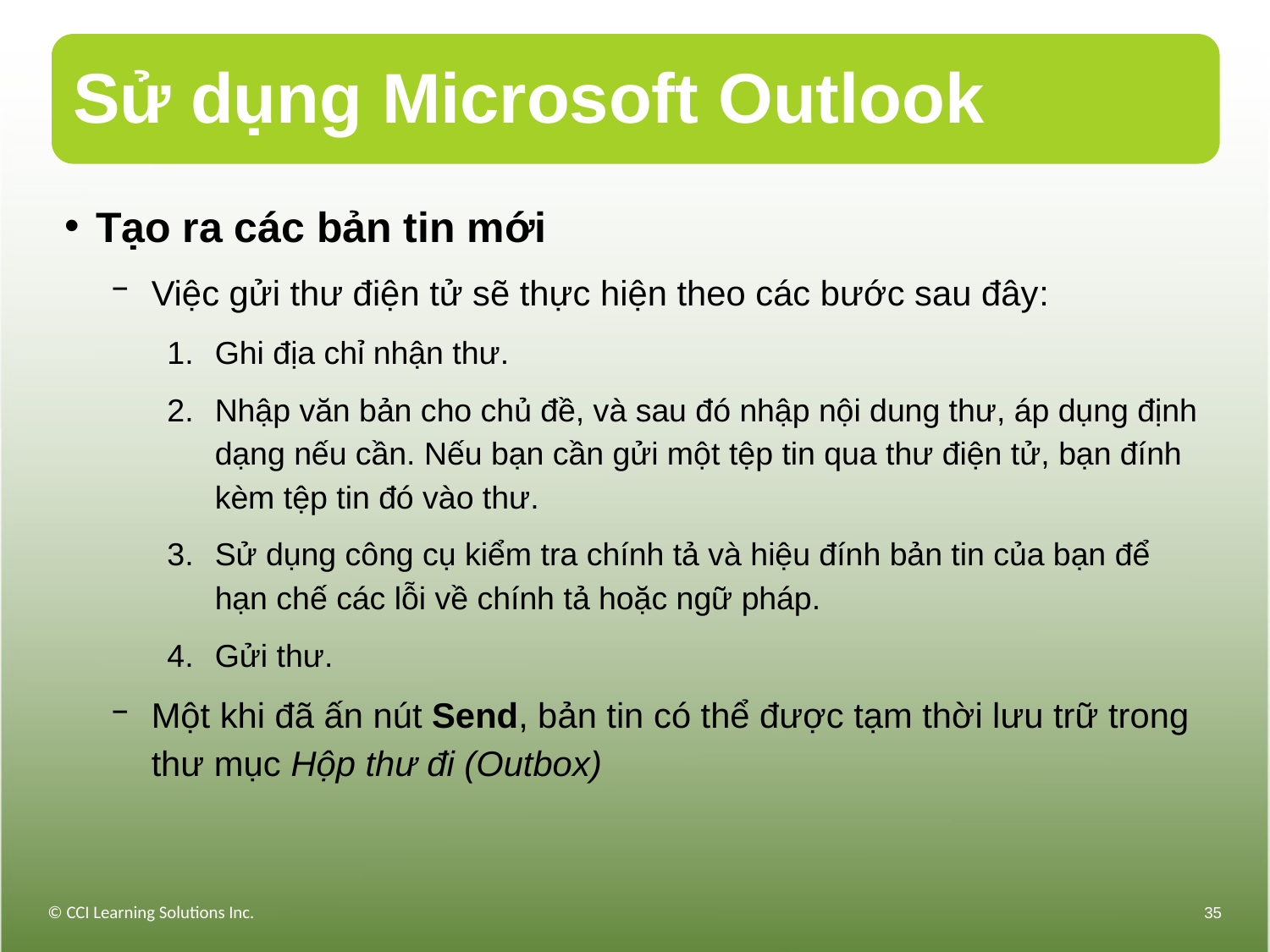

# Sử dụng Microsoft Outlook
Tạo ra các bản tin mới
Việc gửi thư điện tử sẽ thực hiện theo các bước sau đây:
Ghi địa chỉ nhận thư.
Nhập văn bản cho chủ đề, và sau đó nhập nội dung thư, áp dụng định dạng nếu cần. Nếu bạn cần gửi một tệp tin qua thư điện tử, bạn đính kèm tệp tin đó vào thư.
Sử dụng công cụ kiểm tra chính tả và hiệu đính bản tin của bạn để hạn chế các lỗi về chính tả hoặc ngữ pháp.
Gửi thư.
Một khi đã ấn nút Send, bản tin có thể được tạm thời lưu trữ trong thư mục Hộp thư đi (Outbox)
© CCI Learning Solutions Inc.
35